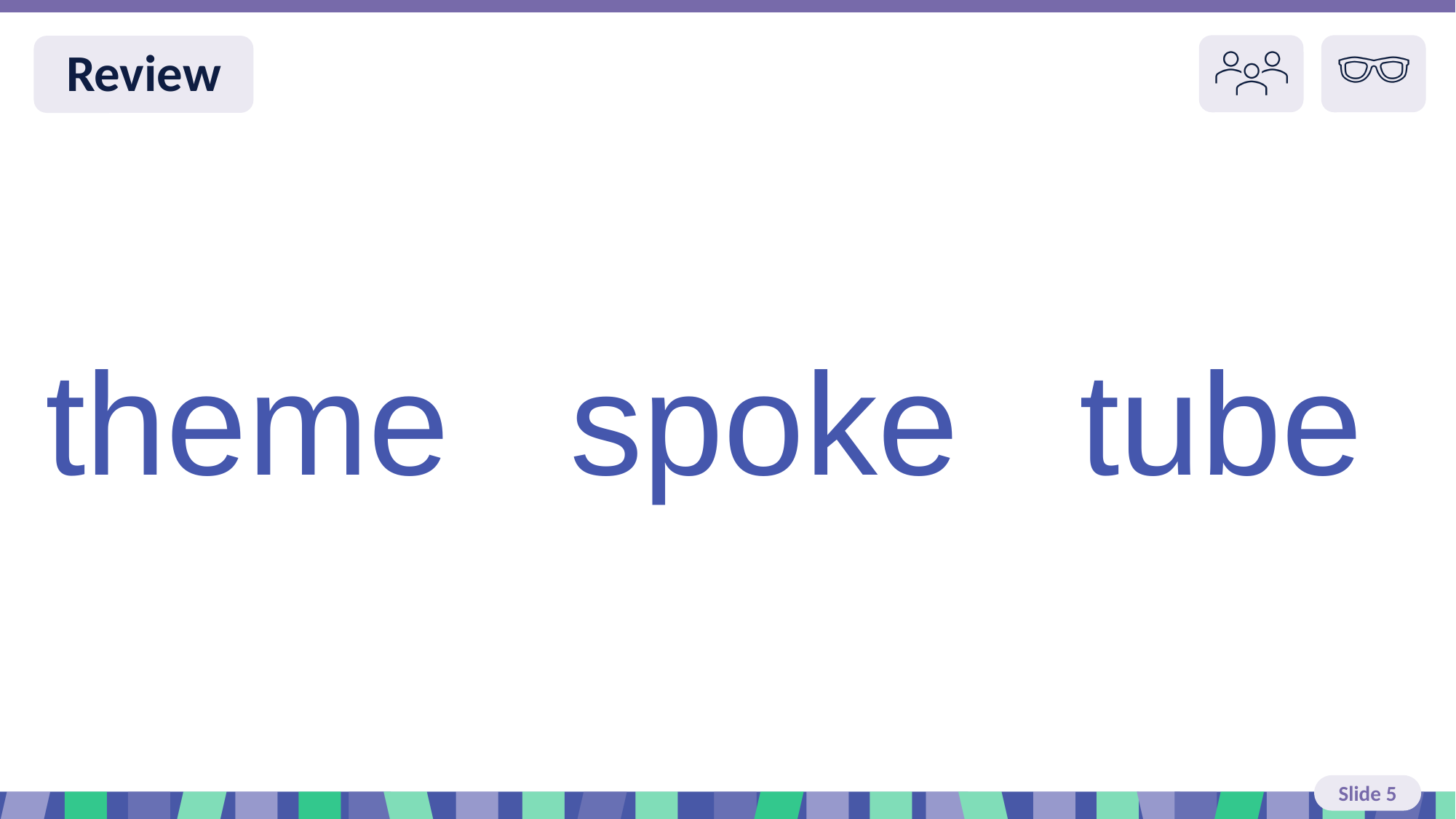

Slide 5 Review You do
theme   spoke   tube